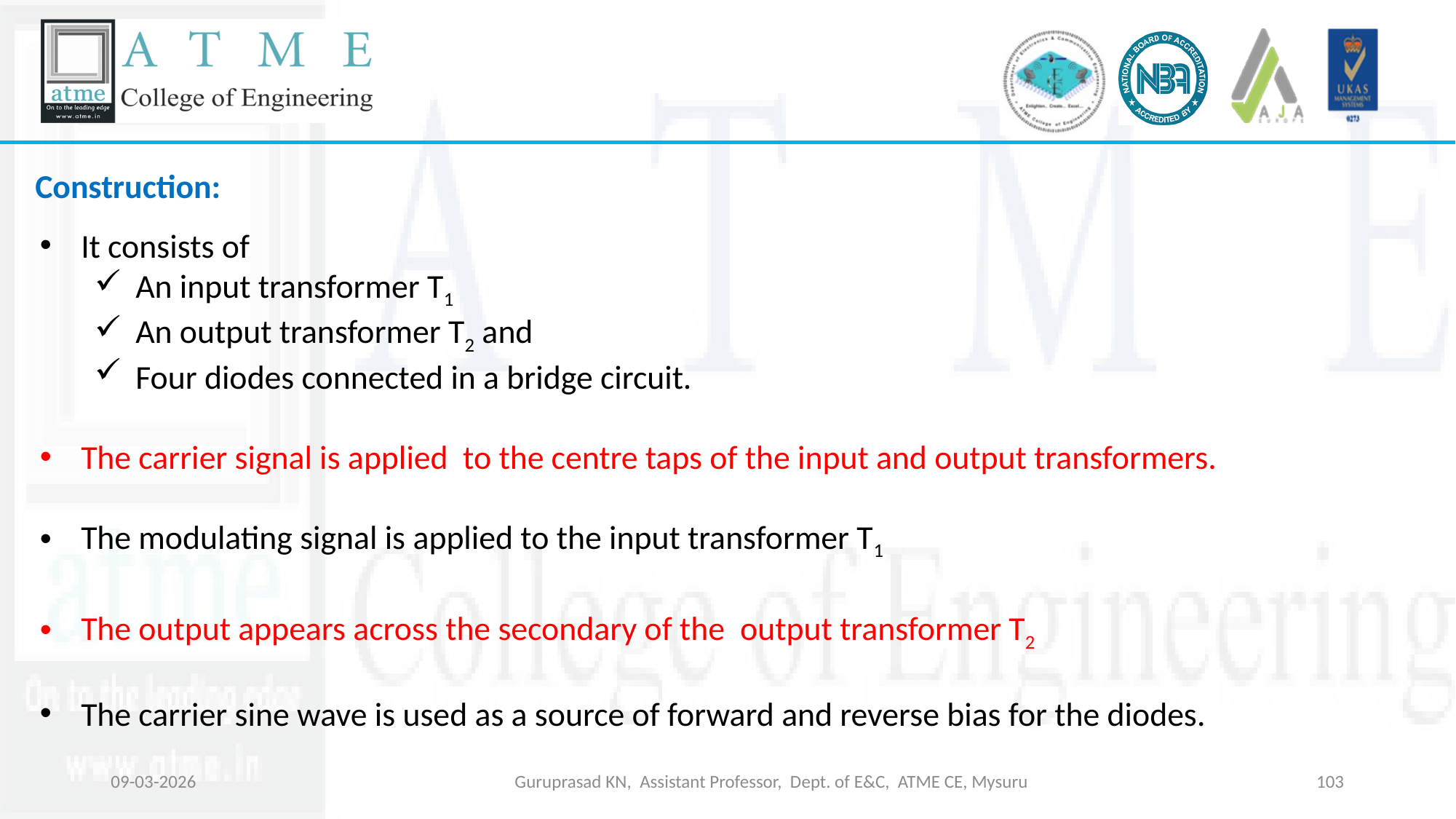

Construction:
It consists of
An input transformer T1
An output transformer T2 and
Four diodes connected in a bridge circuit.

The carrier signal is applied  to the centre taps of the input and output transformers.

The modulating signal is applied to the input transformer T1

The output appears across the secondary of the  output transformer T2

The carrier sine wave is used as a source of forward and reverse bias for the diodes.
09-03-2026
Guruprasad KN,  Assistant Professor,  Dept. of E&C,  ATME CE, Mysuru
103